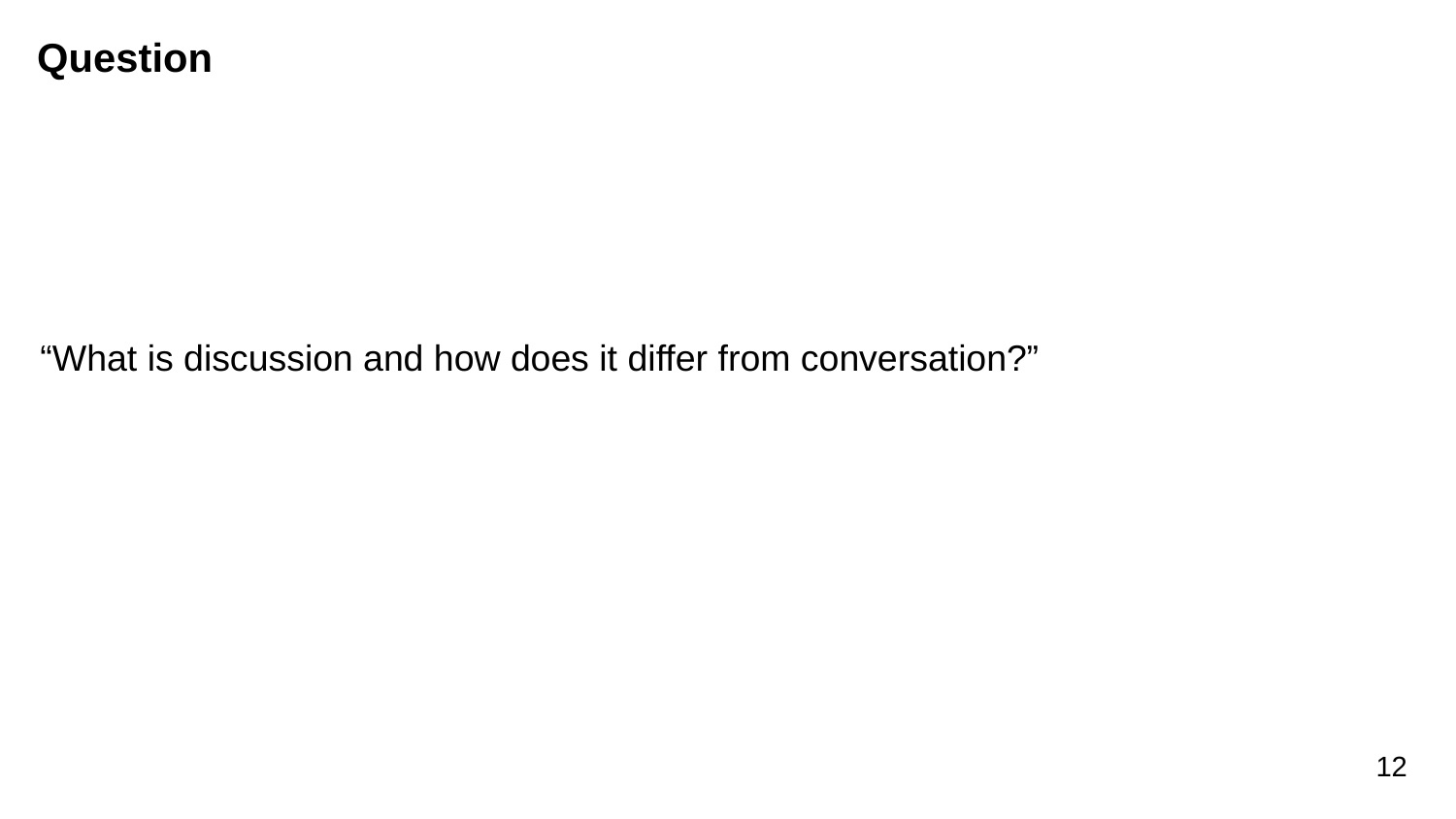

# Question

“What is discussion and how does it differ from conversation?”
12